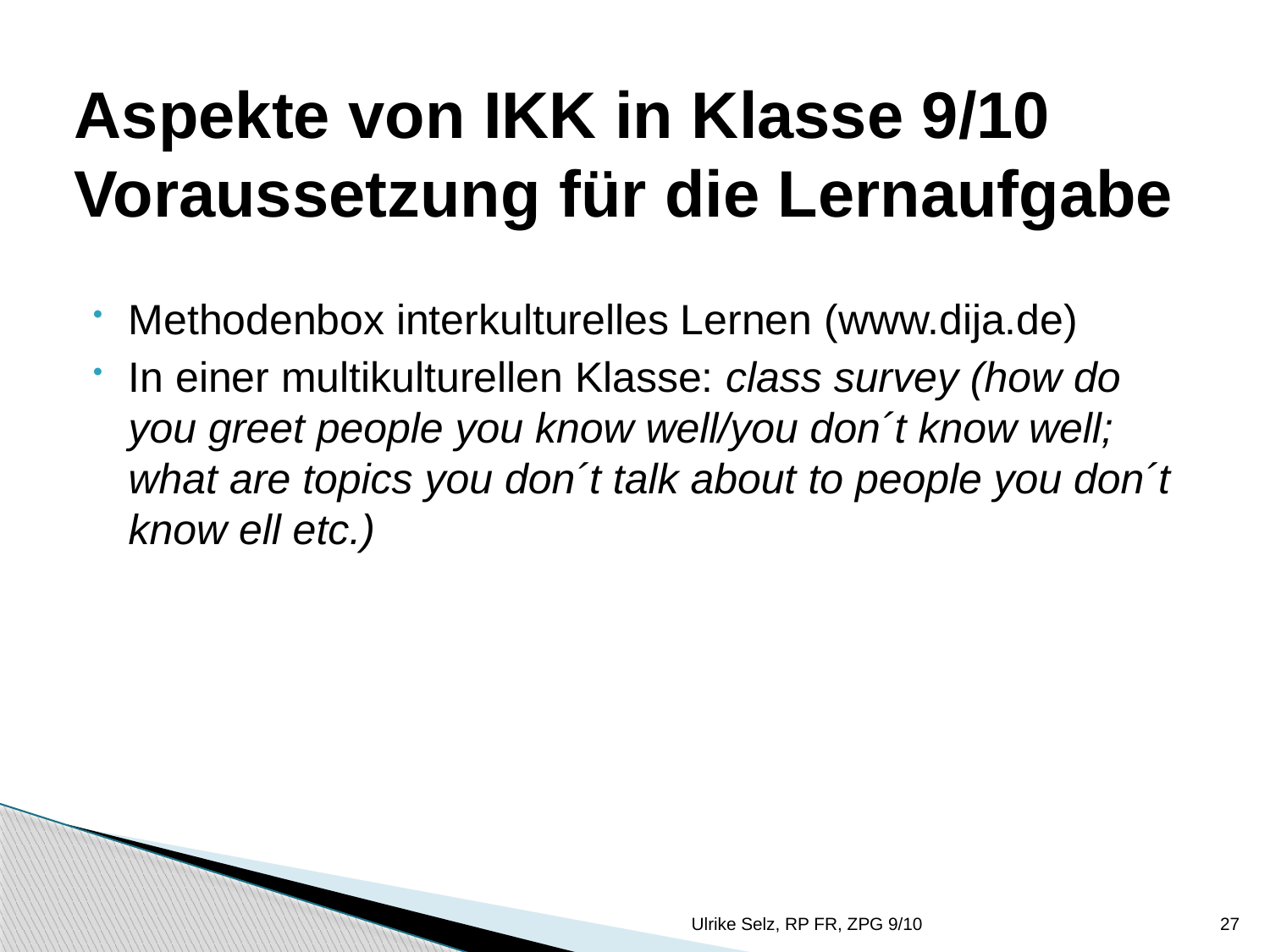

Aspekte von IKK in Klasse 9/10
Voraussetzung für die Lernaufgabe
Methodenbox interkulturelles Lernen (www.dija.de)
In einer multikulturellen Klasse: class survey (how do you greet people you know well/you don´t know well; what are topics you don´t talk about to people you don´t know ell etc.)

Ulrike Selz, RP FR, ZPG 9/10
27